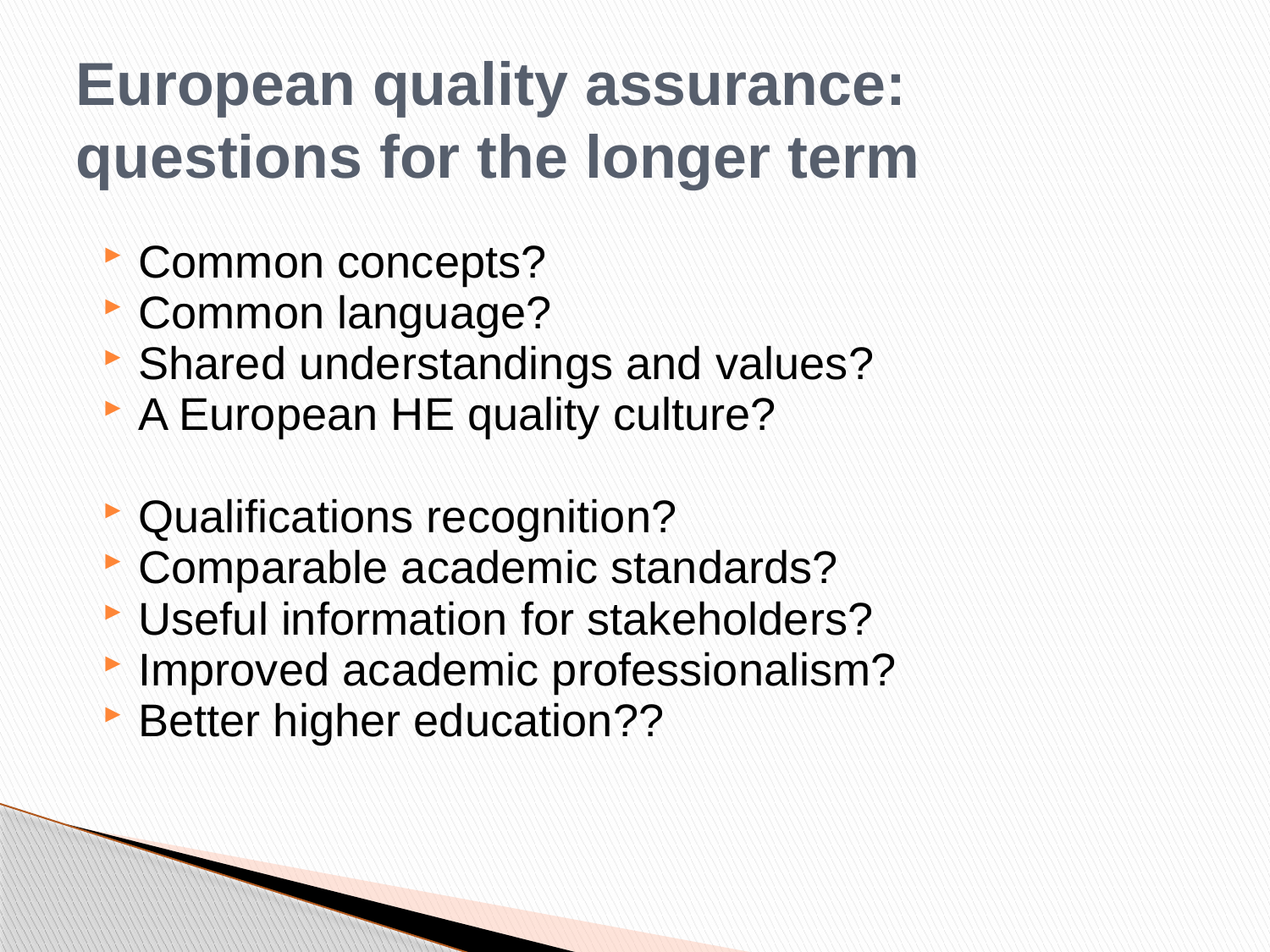

# European quality assurance: questions for the longer term
Common concepts?
Common language?
Shared understandings and values?
A European HE quality culture?

Qualifications recognition?
Comparable academic standards?
Useful information for stakeholders?
Improved academic professionalism?
Better higher education??